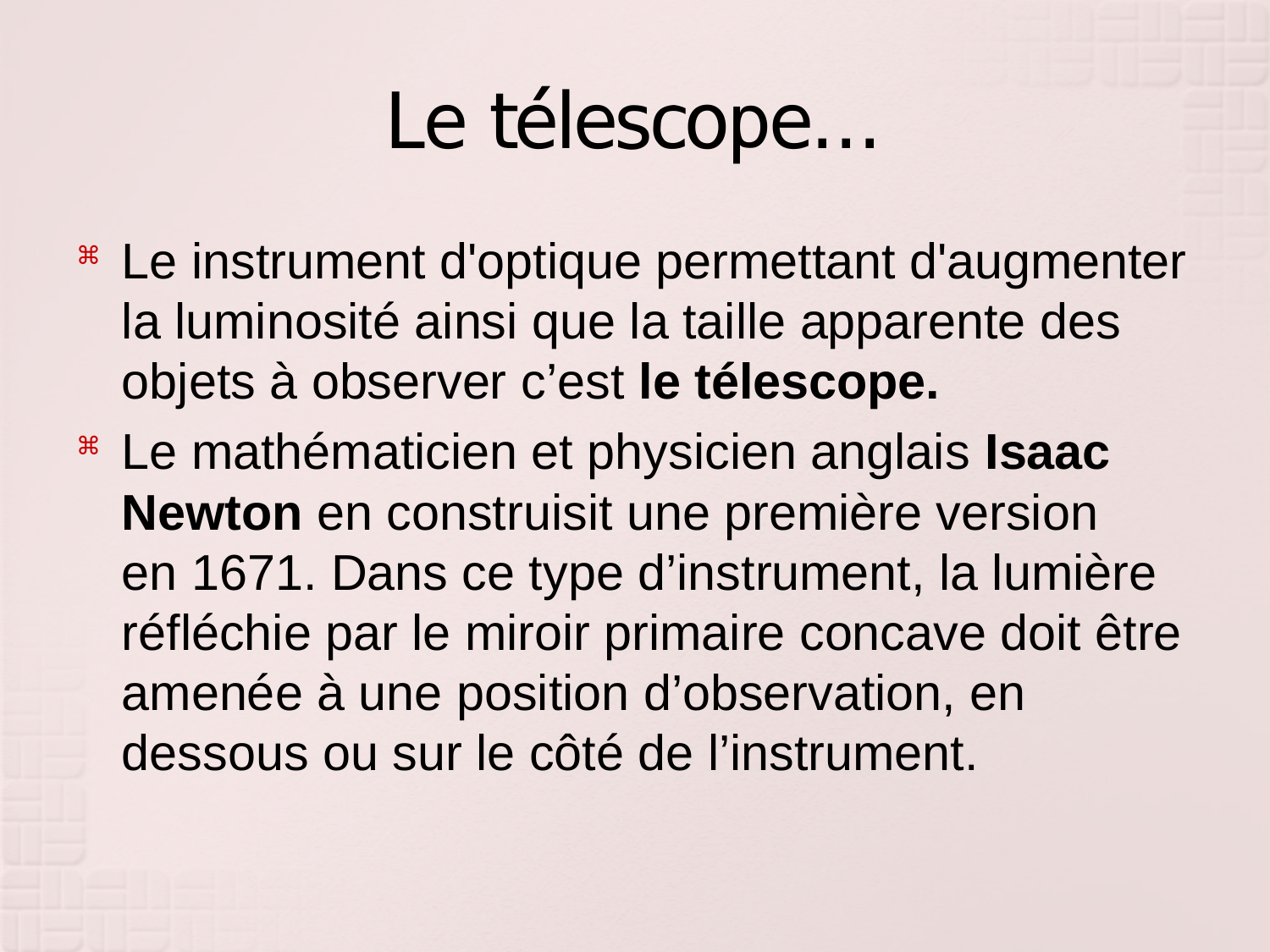

# Le télescope...
Le instrument d'optique permettant d'augmenter la luminosité ainsi que la taille apparente des objets à observer c’est le télescope.
Le mathématicien et physicien anglais Isaac Newton en construisit une première version en 1671. Dans ce type d’instrument, la lumière réfléchie par le miroir primaire concave doit être amenée à une position d’observation, en dessous ou sur le côté de l’instrument.